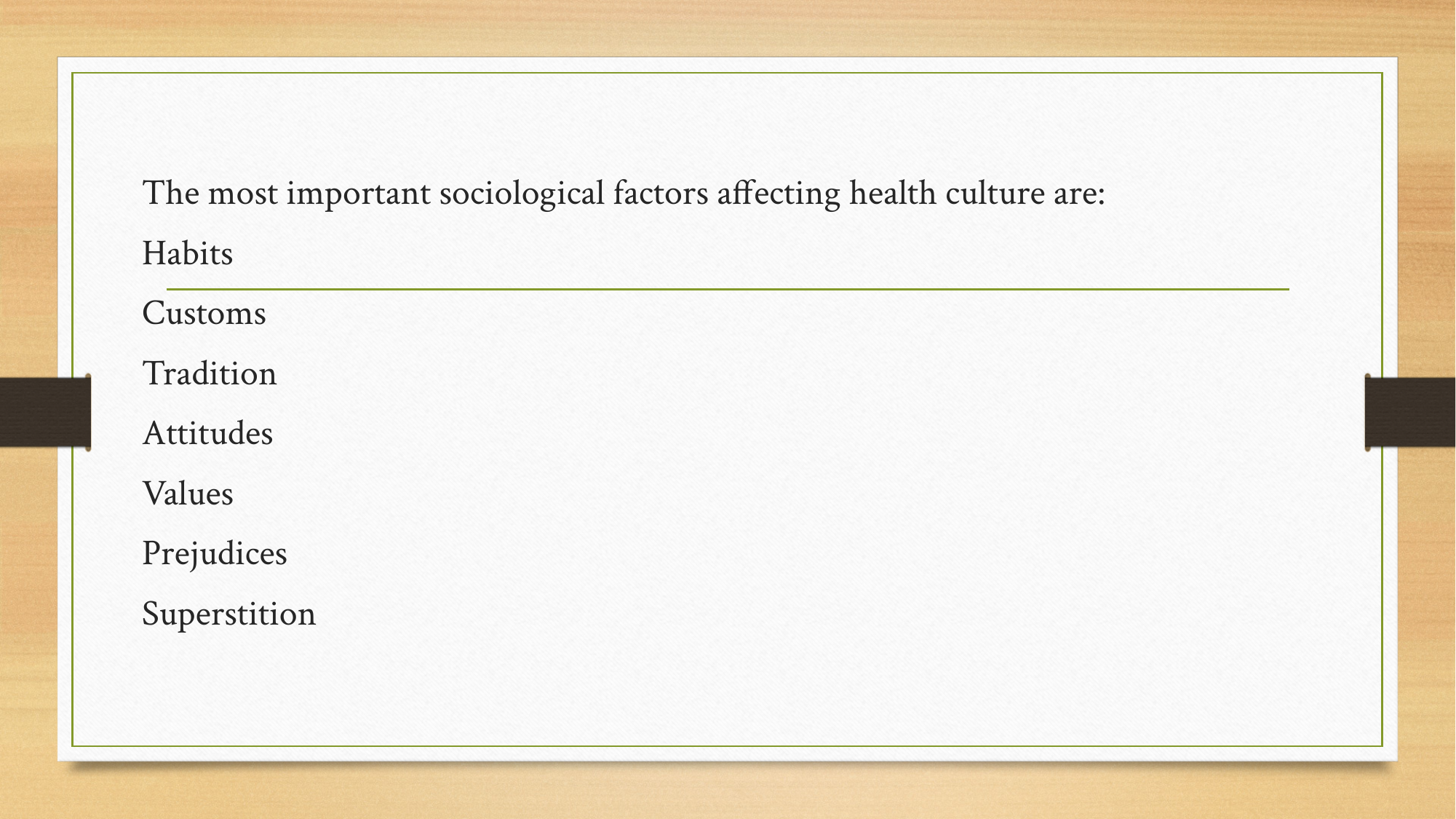

The most important sociological factors affecting health culture are:
Habits
Customs
Tradition
Attitudes
Values
Prejudices
Superstition